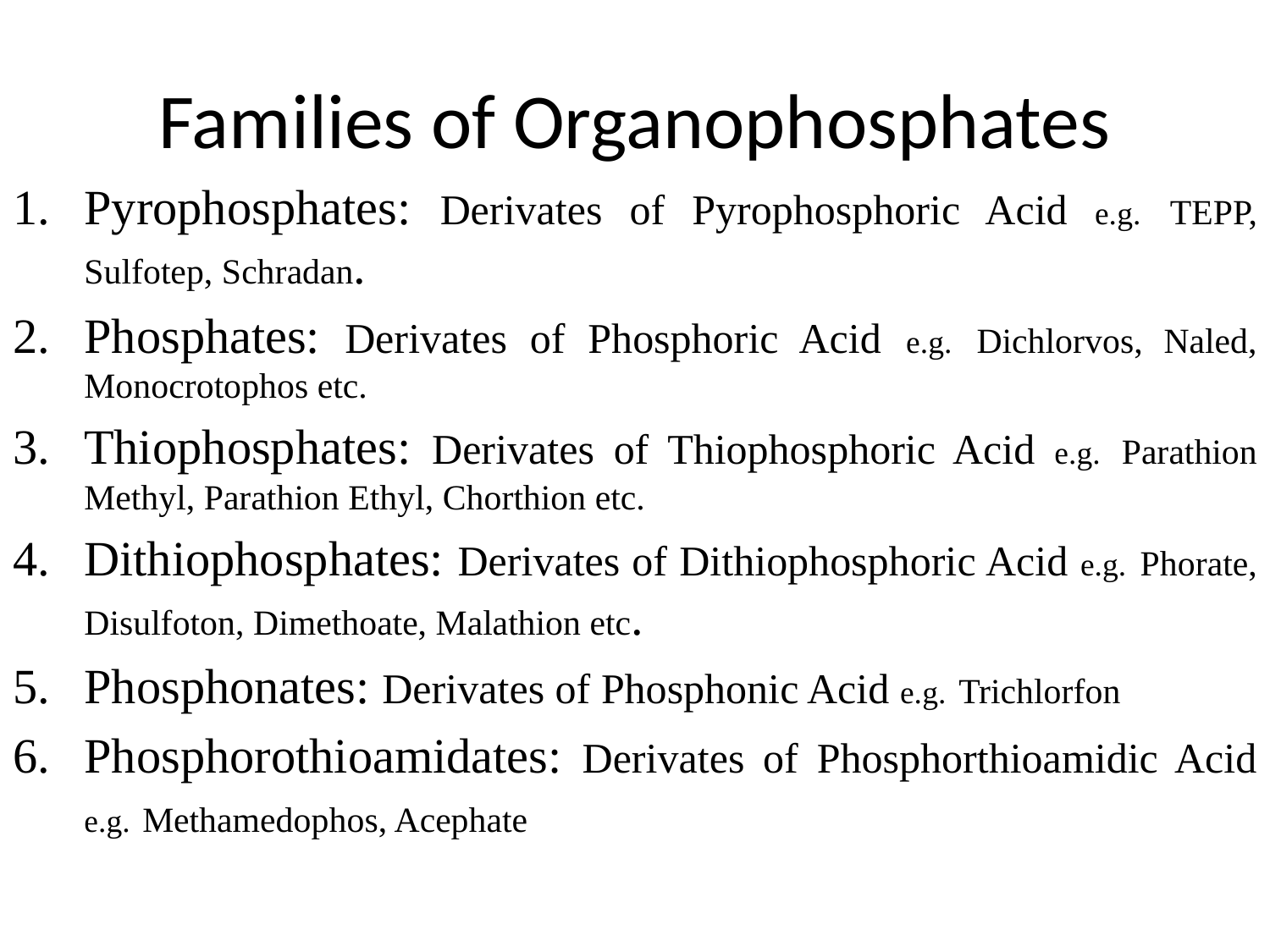

# Families of Organophosphates
Pyrophosphates: Derivates of Pyrophosphoric Acid e.g. TEPP, Sulfotep, Schradan.
Phosphates: Derivates of Phosphoric Acid e.g. Dichlorvos, Naled, Monocrotophos etc.
Thiophosphates: Derivates of Thiophosphoric Acid e.g. Parathion Methyl, Parathion Ethyl, Chorthion etc.
Dithiophosphates: Derivates of Dithiophosphoric Acid e.g. Phorate, Disulfoton, Dimethoate, Malathion etc.
Phosphonates: Derivates of Phosphonic Acid e.g. Trichlorfon
Phosphorothioamidates: Derivates of Phosphorthioamidic Acid e.g. Methamedophos, Acephate